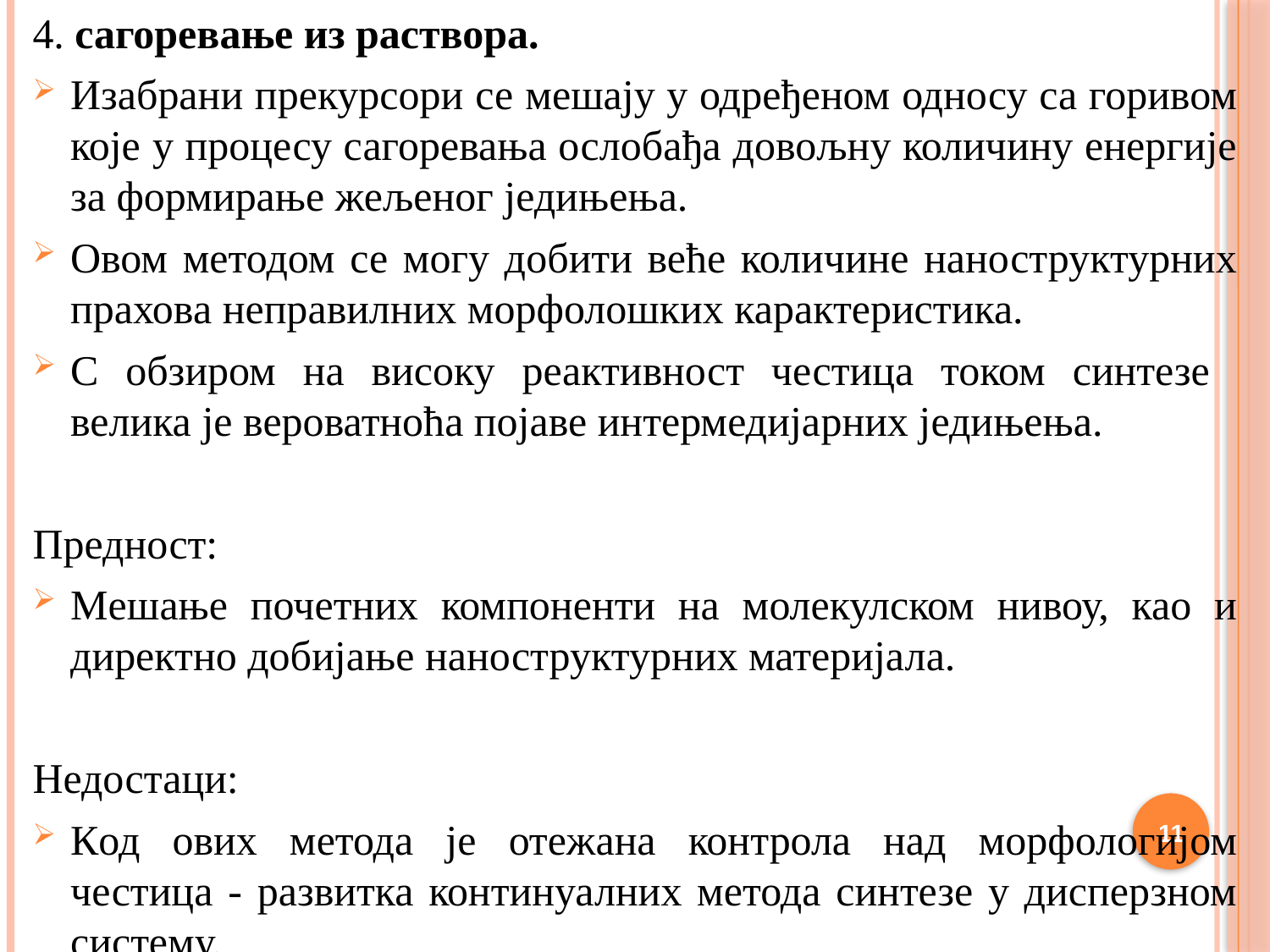

4. сагоревање из раствора.
Изабрани прекурсори се мешају у одређеном односу са горивом које у процесу сагоревања ослобађа довољну количину енергије за формирање жељеног једињења.
Овом методом се могу добити веће количине наноструктурних прахова неправилних морфолошких карактеристика.
С обзиром на високу реактивност честица током синтезе  велика је вероватноћа појаве интермедијарних једињења.

Предност:
Мешање почетних компоненти на молекулском нивоу, као и директно добијање наноструктурних материјала.

Недостаци:
Код ових метода је отежана контрола над морфологијом честица - развитка континуалних метода синтезе у дисперзном систему.

11